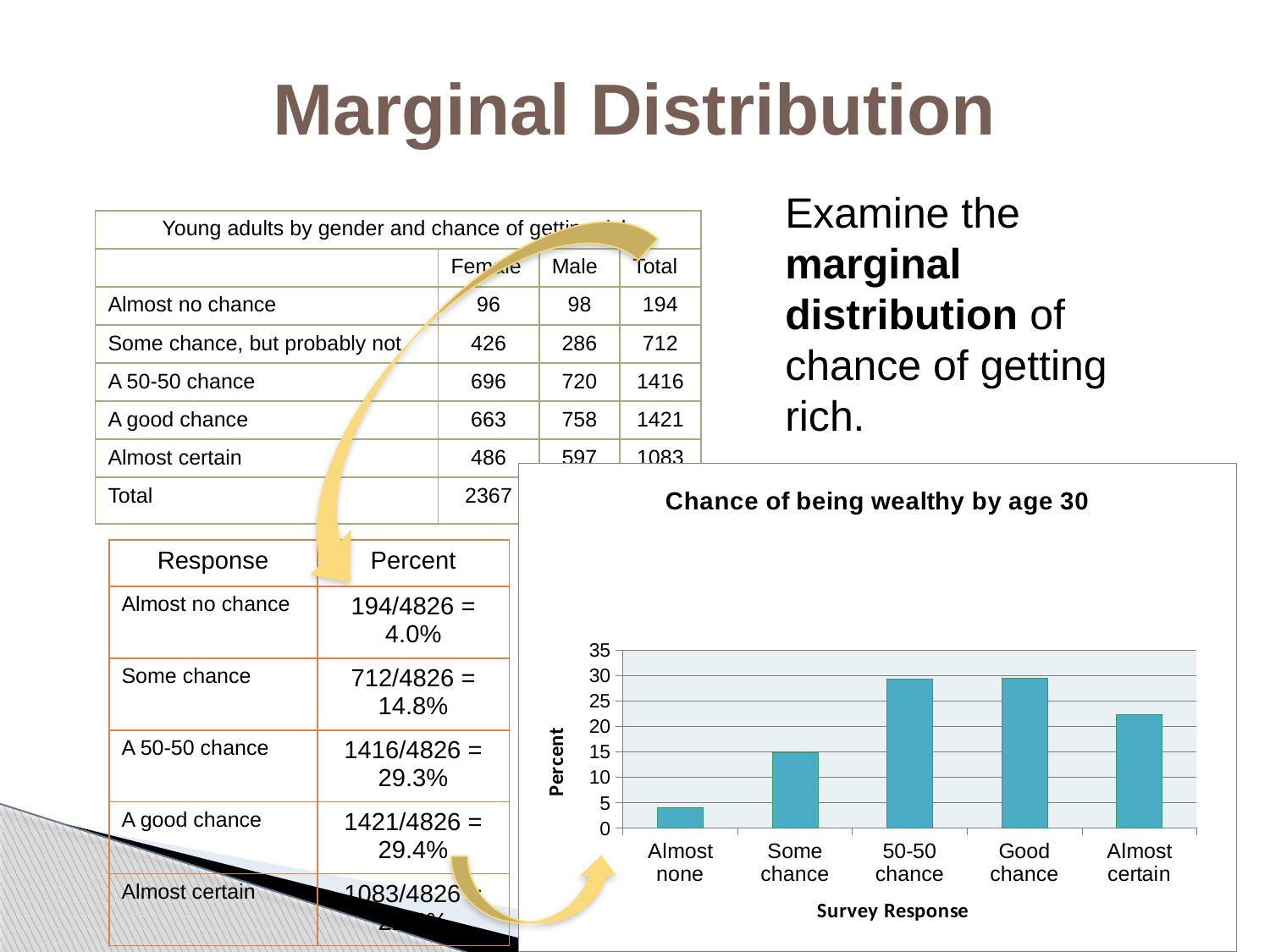

# Marginal Distribution
Examine the marginal distribution of chance of getting rich.

| Young adults by gender and chance of getting rich |  |  |  |
| --- | --- | --- | --- |
|  | Female | Male | Total |
| Almost no chance | 96 | 98 | 194 |
| Some chance, but probably not | 426 | 286 | 712 |
| A 50-50 chance | 696 | 720 | 1416 |
| A good chance | 663 | 758 | 1421 |
| Almost certain | 486 | 597 | 1083 |
| Total | 2367 | 2459 | 4826 |

### Chart: Chance of being wealthy by age 30

| Category | Super Power Preference |
|---|---|
| Almost none | 4.0 |
| Some chance | 14.8 |
| 50-50 chance | 29.3 |
| Good chance | 29.4 |
| Almost certain | 22.4 |
| Response | Percent |
| --- | --- |
| Almost no chance | 194/4826 = 4.0% |
| Some chance | 712/4826 = 14.8% |
| A 50-50 chance | 1416/4826 = 29.3% |
| A good chance | 1421/4826 = 29.4% |
| Almost certain | 1083/4826 = 22.4% |